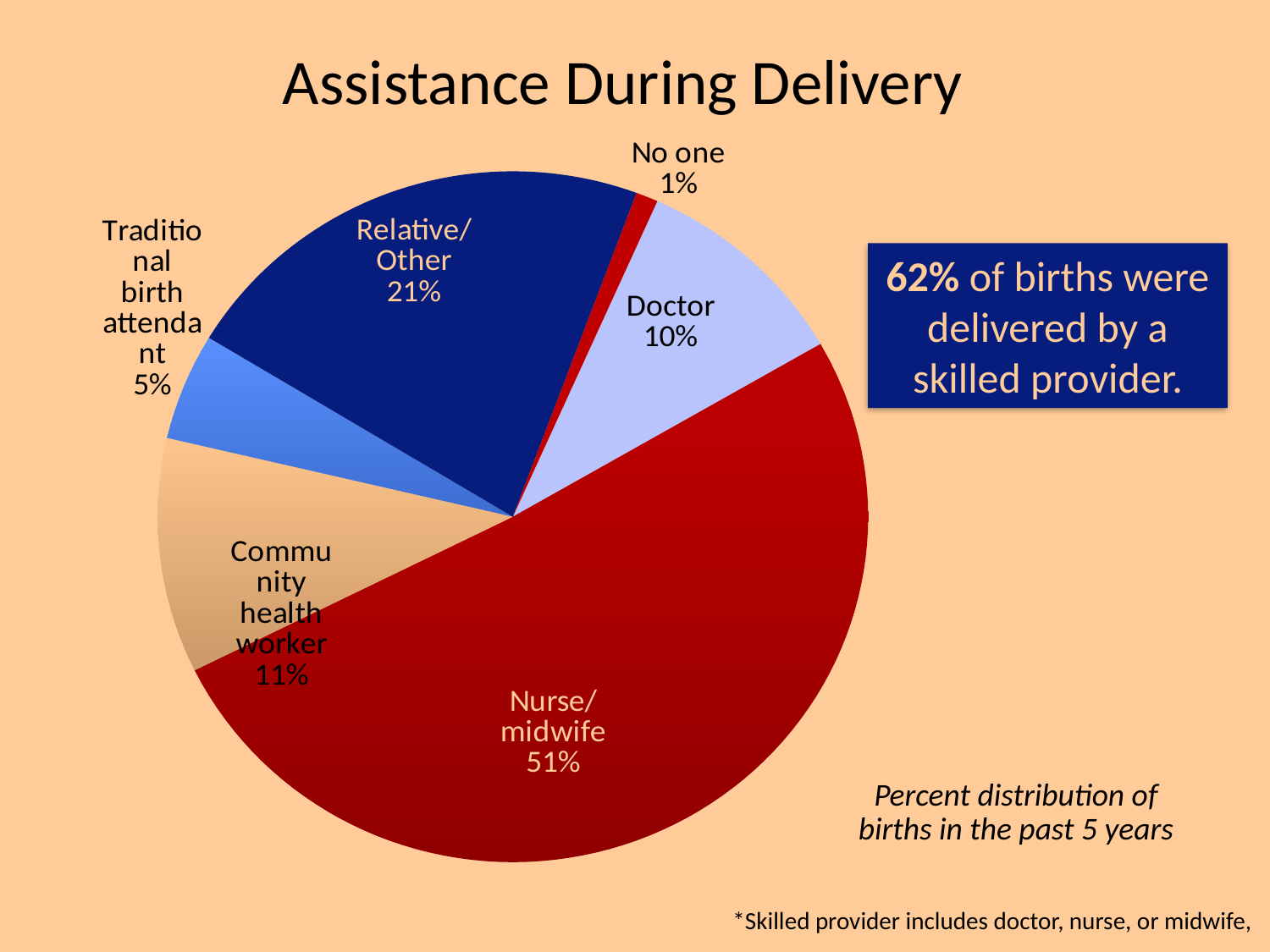

# Assistance During Delivery

### Chart

| Category |  |
|---|---|
| Doctor | 10.0 |
| Nurse/ midwife | 51.0 |
| Community health worker | 11.0 |
| Traditional birth attendant | 5.0 |
| Relative/ other | 22.0 |
| No one | 1.0 |
62% of births were delivered by a skilled provider.
Percent distribution of births in the past 5 years
*Skilled provider includes doctor, nurse, or midwife,